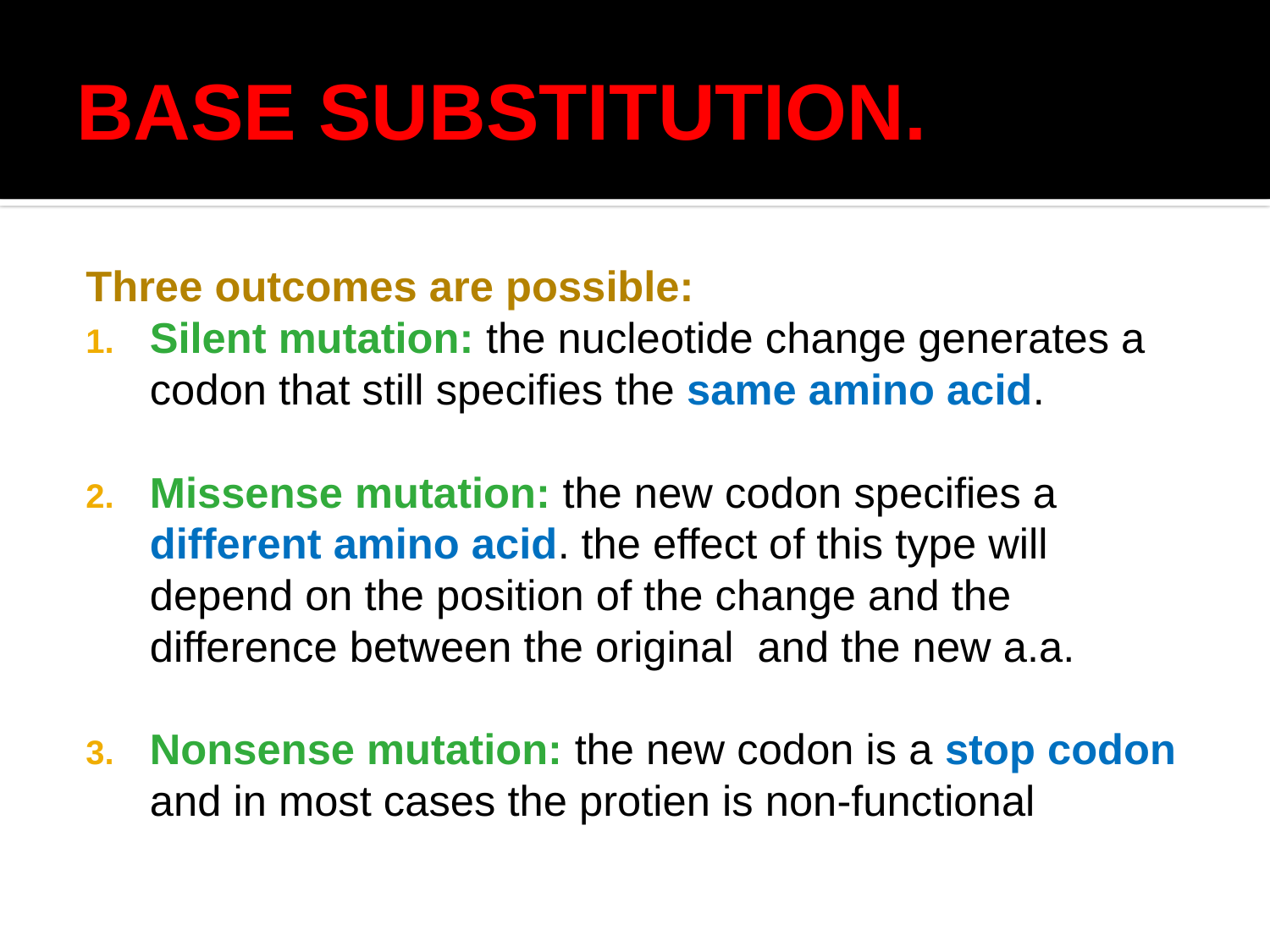

# Base Substitution.
Three outcomes are possible:
Silent mutation: the nucleotide change generates a codon that still specifies the same amino acid.

Missense mutation: the new codon specifies a different amino acid. the effect of this type will depend on the position of the change and the difference between the original  and the new a.a.

Nonsense mutation: the new codon is a stop codon and in most cases the protien is non-functional